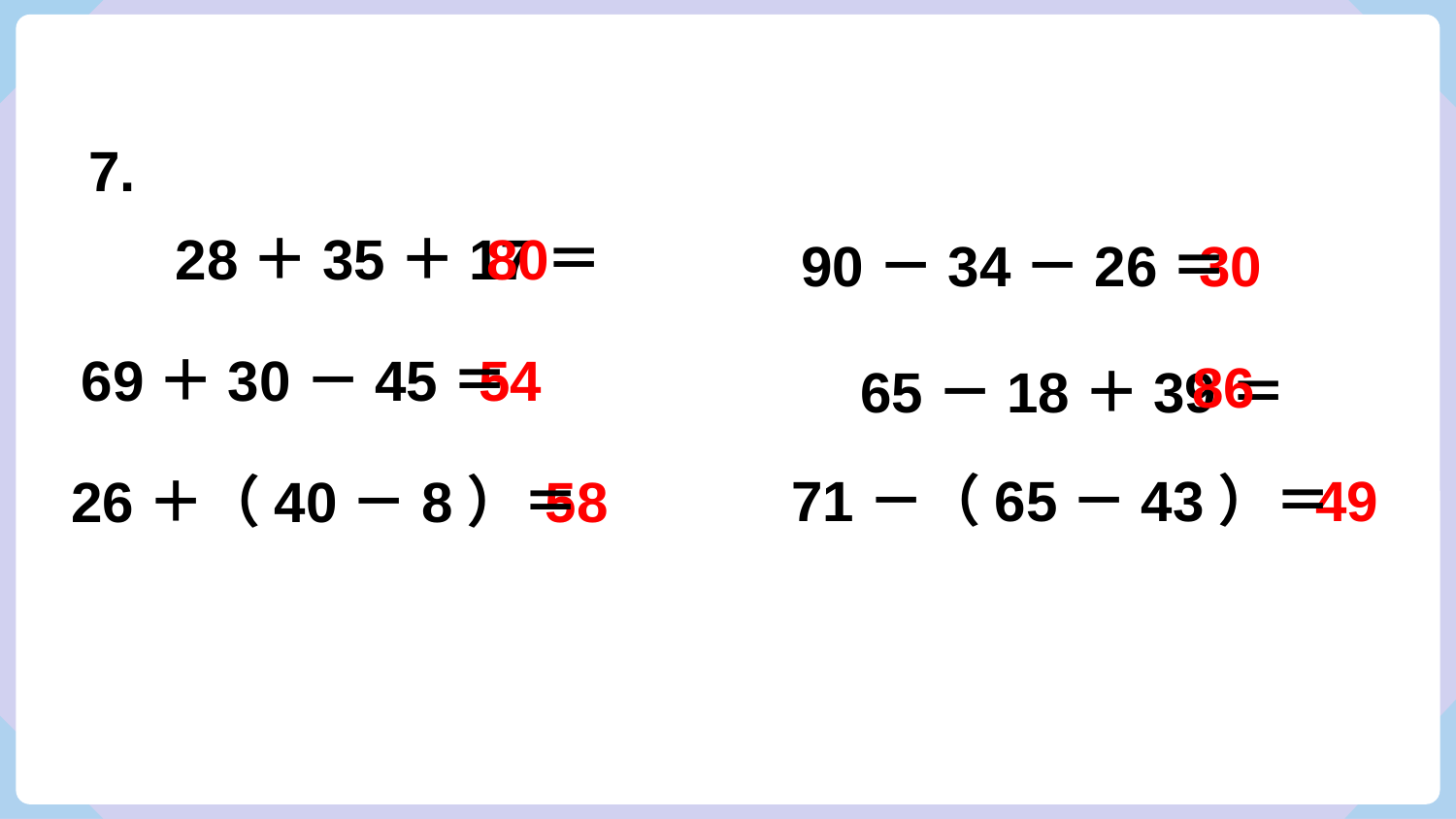

7.
80
28＋35＋17＝
30
90－34－26＝
54
69＋30－45＝
86
65－18＋39＝
71－（65－43）＝
49
26＋（40－8）＝
58